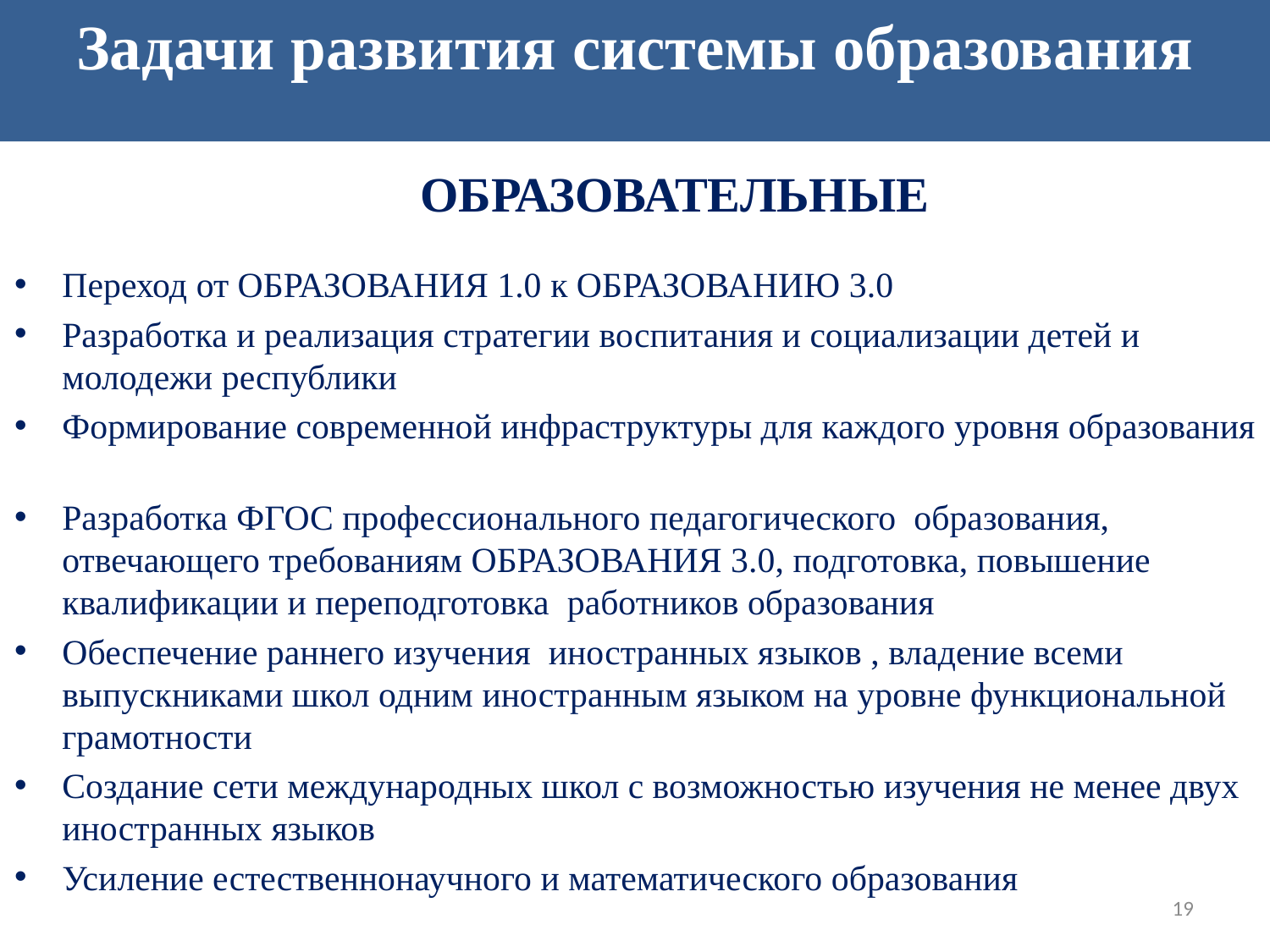

Задачи развития системы образования

ОБРАЗОВАТЕЛЬНЫЕ
Переход от ОБРАЗОВАНИЯ 1.0 к ОБРАЗОВАНИЮ 3.0
Разработка и реализация стратегии воспитания и социализации детей и молодежи республики
Формирование современной инфраструктуры для каждого уровня образования
Разработка ФГОС профессионального педагогического  образования, отвечающего требованиям ОБРАЗОВАНИЯ 3.0, подготовка, повышение квалификации и переподготовка  работников образования
Обеспечение раннего изучения  иностранных языков , владение всеми выпускниками школ одним иностранным языком на уровне функциональной грамотности
Создание сети международных школ с возможностью изучения не менее двух иностранных языков
Усиление естественнонаучного и математического образования

19